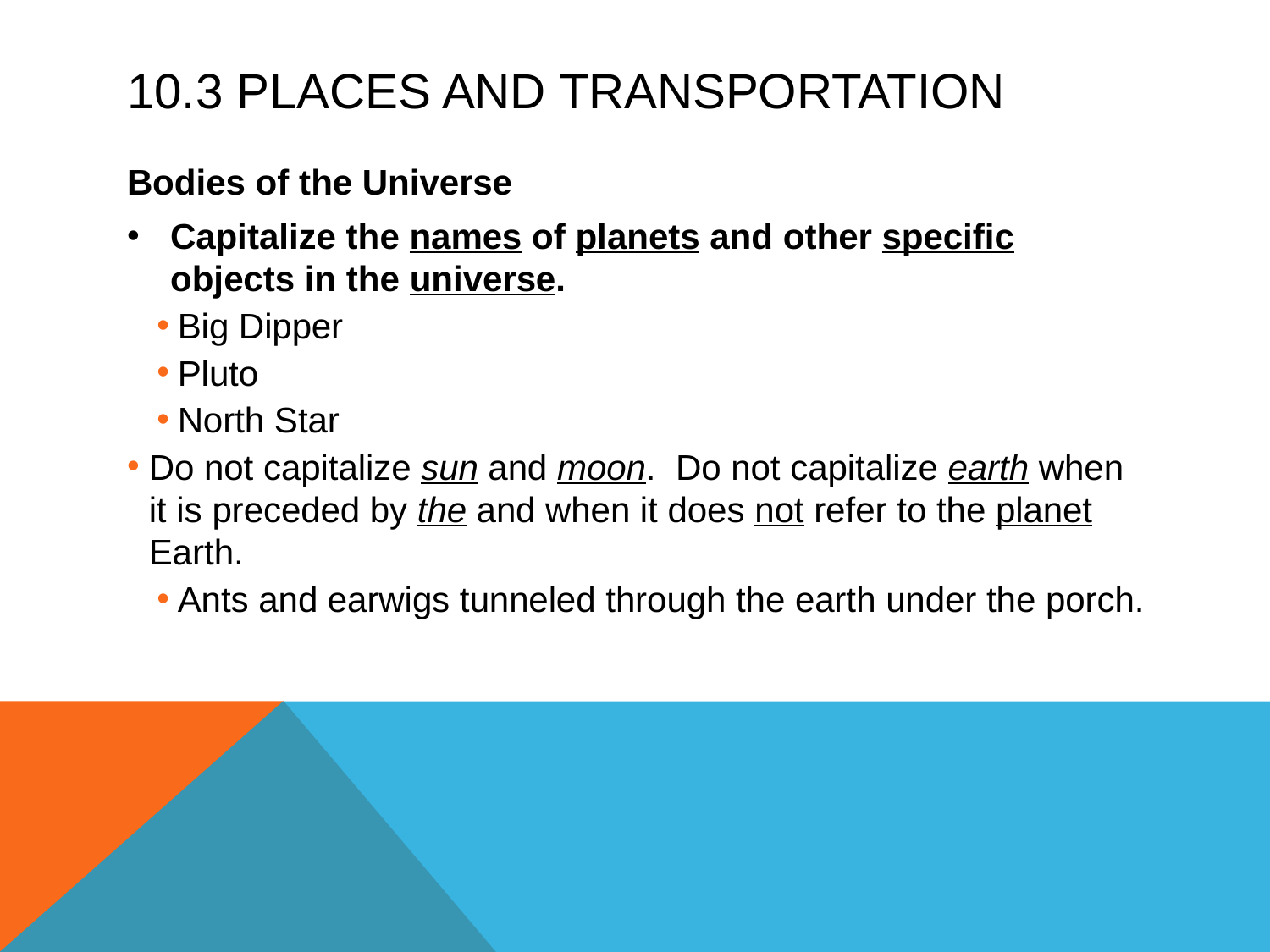

# 10.3 Places and Transportation
Bodies of the Universe
Capitalize the names of planets and other specific objects in the universe.
Big Dipper
Pluto
North Star
Do not capitalize sun and moon.  Do not capitalize earth when it is preceded by the and when it does not refer to the planet Earth.
Ants and earwigs tunneled through the earth under the porch.